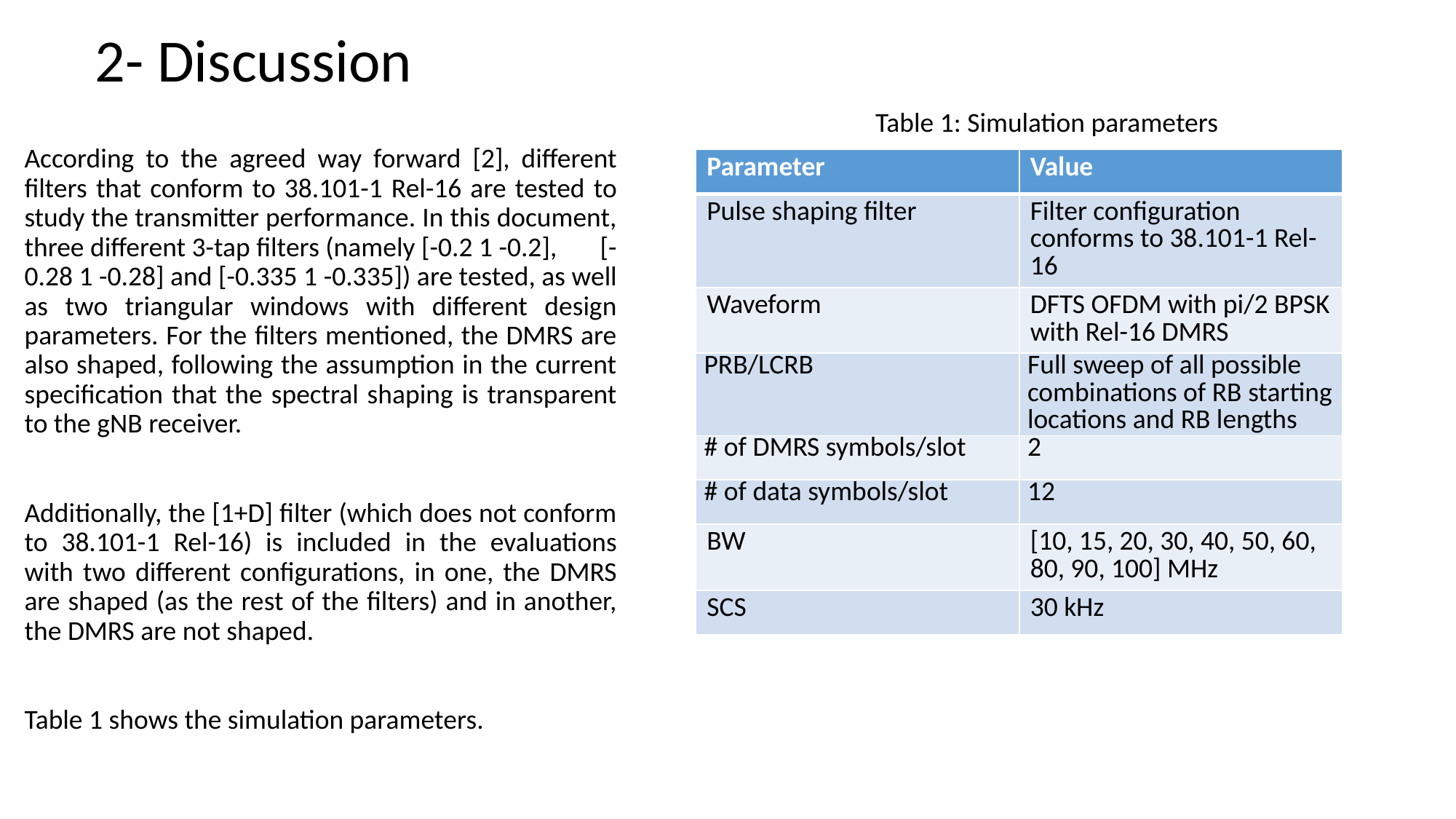

# 2- Discussion
Table 1: Simulation parameters
According to the agreed way forward [2], different filters that conform to 38.101-1 Rel-16 are tested to study the transmitter performance. In this document, three different 3-tap filters (namely [-0.2 1 -0.2],       [-0.28 1 -0.28] and [-0.335 1 -0.335]) are tested, as well as two triangular windows with different design parameters. For the filters mentioned, the DMRS are also shaped, following the assumption in the current specification that the spectral shaping is transparent to the gNB receiver.

Additionally, the [1+D] filter (which does not conform to 38.101-1 Rel-16) is included in the evaluations with two different configurations, in one, the DMRS are shaped (as the rest of the filters) and in another, the DMRS are not shaped.

Table 1 shows the simulation parameters.

| Parameter | Value |
| --- | --- |
| Pulse shaping filter | Filter configuration conforms to 38.101-1 Rel-16 |
| Waveform | DFTS OFDM with pi/2 BPSK with Rel-16 DMRS |
| PRB/LCRB | Full sweep of all possible combinations of RB starting locations and RB lengths |
| # of DMRS symbols/slot | 2 |
| # of data symbols/slot | 12 |
| BW | [10, 15, 20, 30, 40, 50, 60, 80, 90, 100] MHz |
| SCS | 30 kHz |